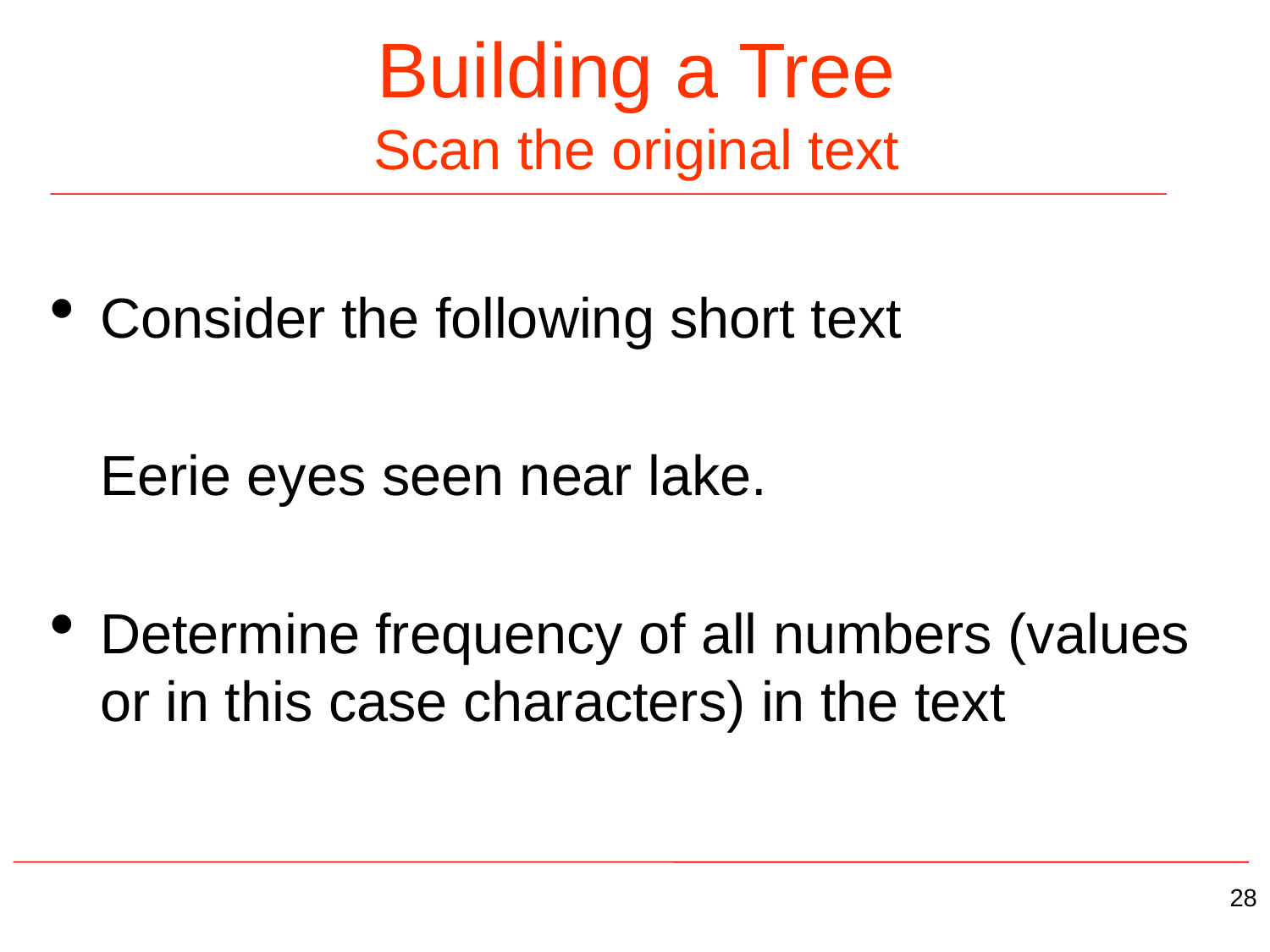

# Building a Tree Scan the original text
Consider the following short text

Eerie eyes seen near lake.

Determine frequency of all numbers (values or in this case characters) in the text
28